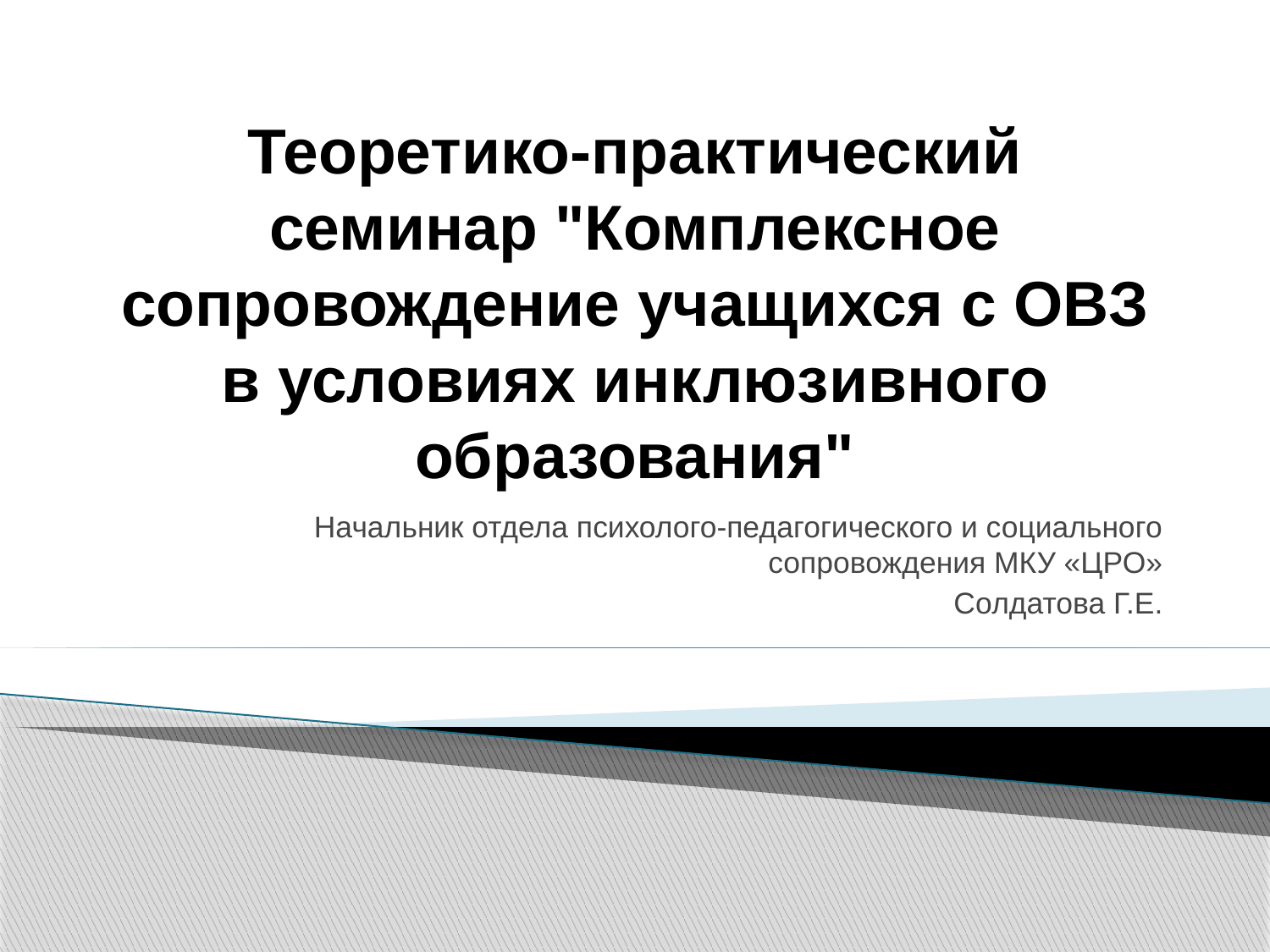

# Теоретико-практический семинар "Комплексное сопровождение учащихся с ОВЗ в условиях инклюзивного образования"
Начальник отдела психолого-педагогического и социального сопровождения МКУ «ЦРО»
Солдатова Г.Е.